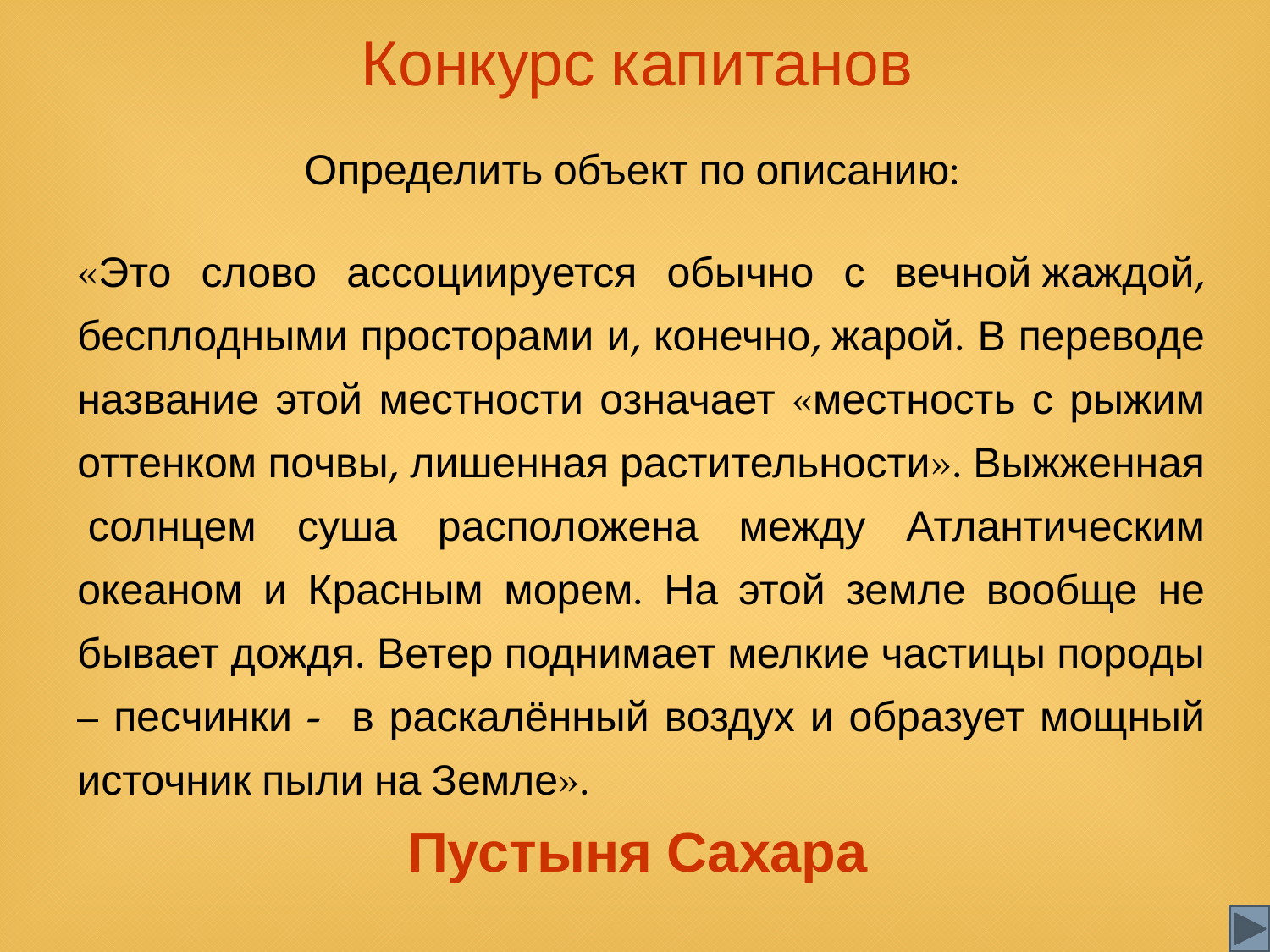

Конкурс капитанов
Определить объект по описанию:
«Это слово ассоциируется обычно с вечной жаждой, бесплодными просторами и, конечно, жарой. В переводе название этой местности означает «местность с рыжим оттенком почвы, лишенная растительности». Выжженная  солнцем суша расположена между Атлантическим океаном и Красным морем. На этой земле вообще не бывает дождя. Ветер поднимает мелкие частицы породы – песчинки -  в раскалённый воздух и образует мощный источник пыли на Земле».

Пустыня Сахара